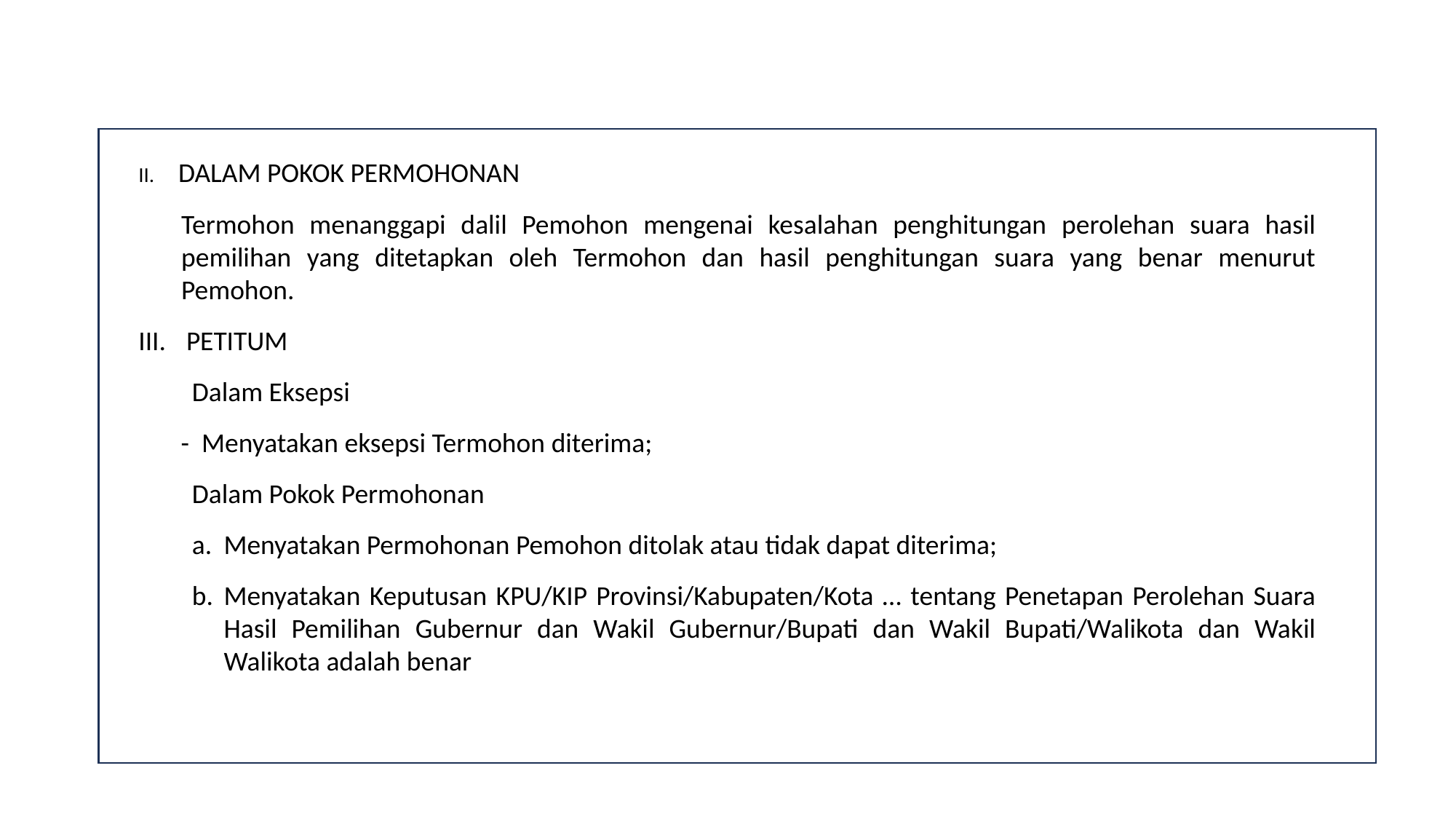

II.     DALAM POKOK PERMOHONAN
Termohon menanggapi dalil Pemohon mengenai kesalahan penghitungan perolehan suara hasil pemilihan yang ditetapkan oleh Termohon dan hasil penghitungan suara yang benar menurut Pemohon.
PETITUM
Dalam Eksepsi
-  Menyatakan eksepsi Termohon diterima;
Dalam Pokok Permohonan
Menyatakan Permohonan Pemohon ditolak atau tidak dapat diterima;
Menyatakan Keputusan KPU/KIP Provinsi/Kabupaten/Kota … tentang Penetapan Perolehan Suara Hasil Pemilihan Gubernur dan Wakil Gubernur/Bupati dan Wakil Bupati/Walikota dan Wakil Walikota adalah benar